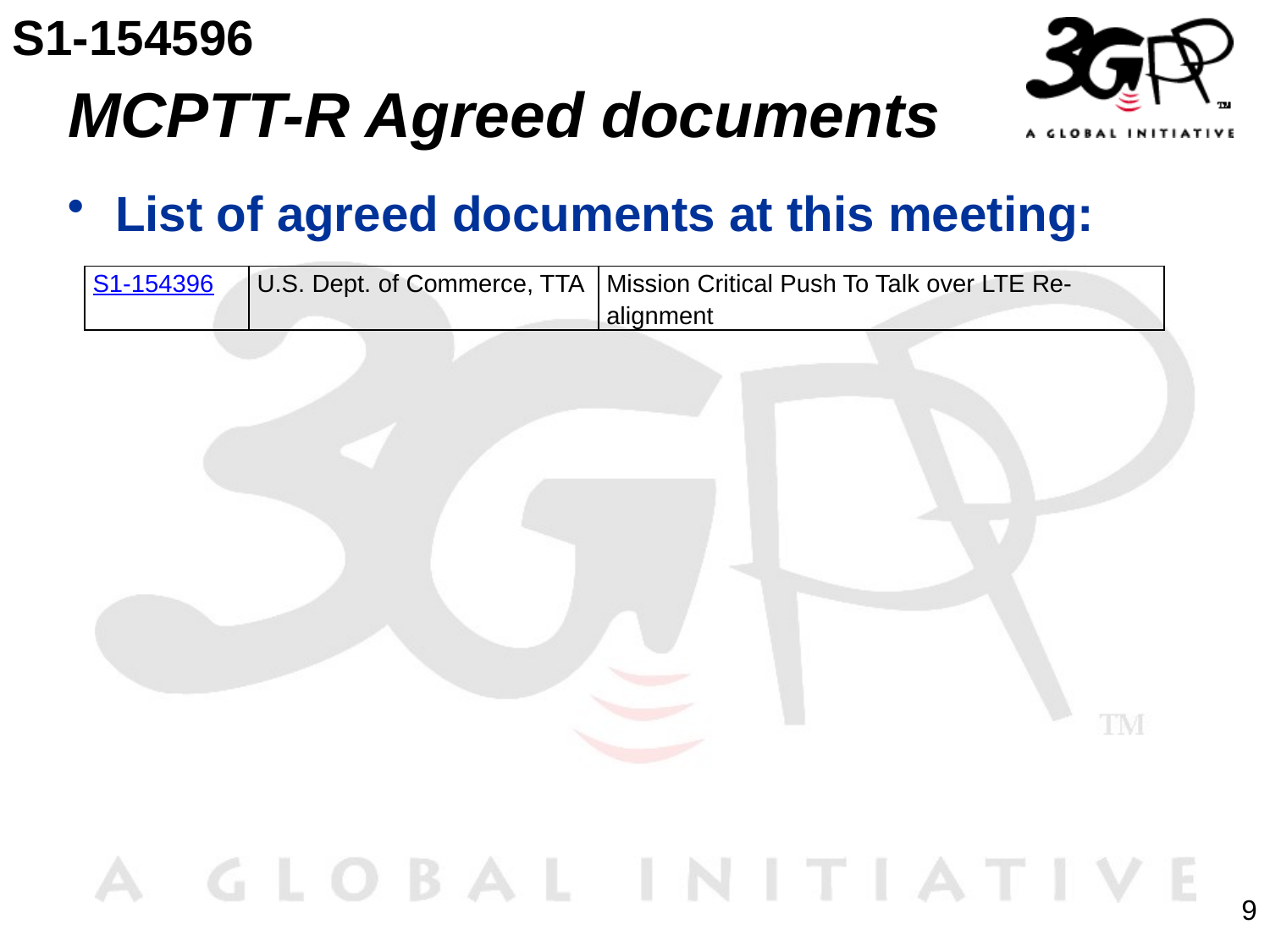

S1-154596
# MCPTT-R Agreed documents
List of agreed documents at this meeting:

| S1-154396 | U.S. Dept. of Commerce, TTA | Mission Critical Push To Talk over LTE Re-alignment |
| --- | --- | --- |
9